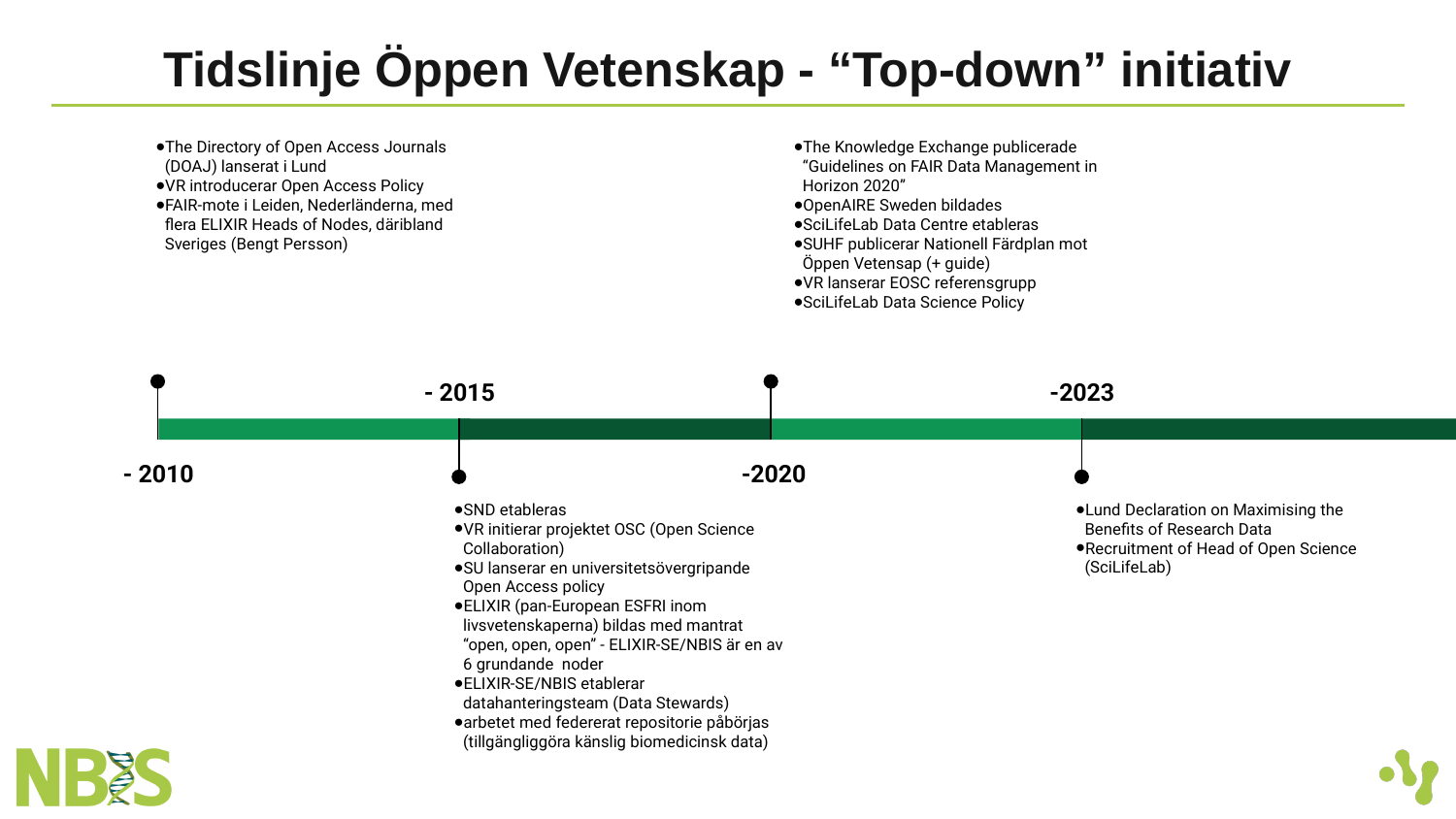

# Tidslinje Öppen Vetenskap - “Top-down” initiativ
The Knowledge Exchange publicerade “Guidelines on FAIR Data Management in Horizon 2020”
OpenAIRE Sweden bildades
SciLifeLab Data Centre etableras
SUHF publicerar Nationell Färdplan mot Öppen Vetensap (+ guide)
VR lanserar EOSC referensgrupp
SciLifeLab Data Science Policy

-2020

The Directory of Open Access Journals (DOAJ) lanserat i Lund
VR introducerar Open Access Policy
FAIR-mote i Leiden, Nederländerna, med flera ELIXIR Heads of Nodes, däribland Sveriges (Bengt Persson)

- 2010

- 2015

SND etableras
VR initierar projektet OSC (Open Science Collaboration)
SU lanserar en universitetsövergripande Open Access policy
ELIXIR (pan-European ESFRI inom livsvetenskaperna) bildas med mantrat “open, open, open” - ELIXIR-SE/NBIS är en av 6 grundande  noder
ELIXIR-SE/NBIS etablerar datahanteringsteam (Data Stewards)
arbetet med federerat repositorie påbörjas (tillgängliggöra känslig biomedicinsk data)

-2023

Lund Declaration on Maximising the Benefits of Research Data
Recruitment of Head of Open Science (SciLifeLab)